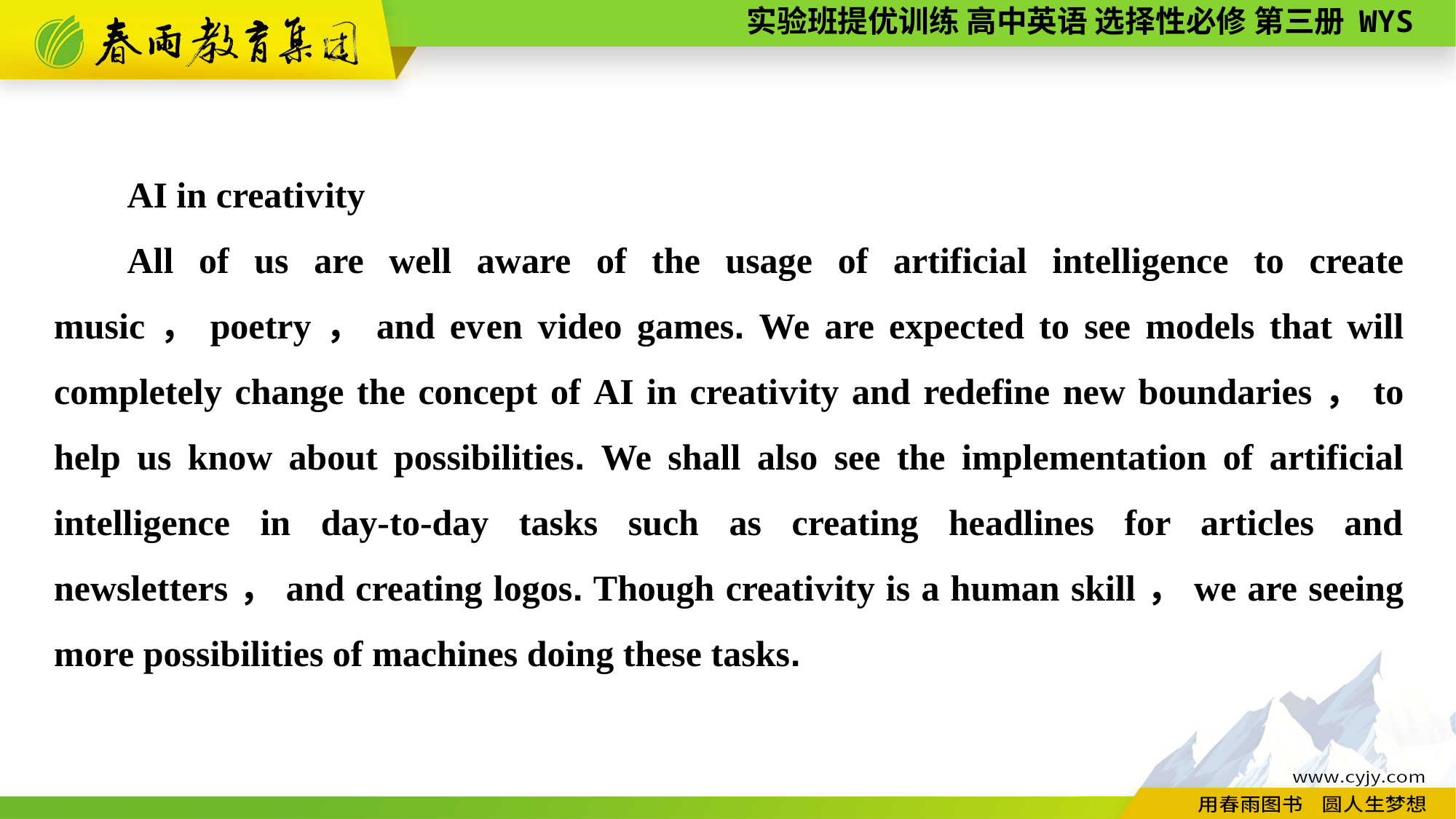

AI in creativity
All of us are well aware of the usage of artificial intelligence to create music，poetry，and even video games. We are expected to see models that will completely change the concept of AI in creativity and redefine new boundaries，to help us know about possibilities. We shall also see the implementation of artificial intelligence in day-to-day tasks such as creating headlines for articles and newsletters，and creating logos. Though creativity is a human skill，we are seeing more possibilities of machines doing these tasks.